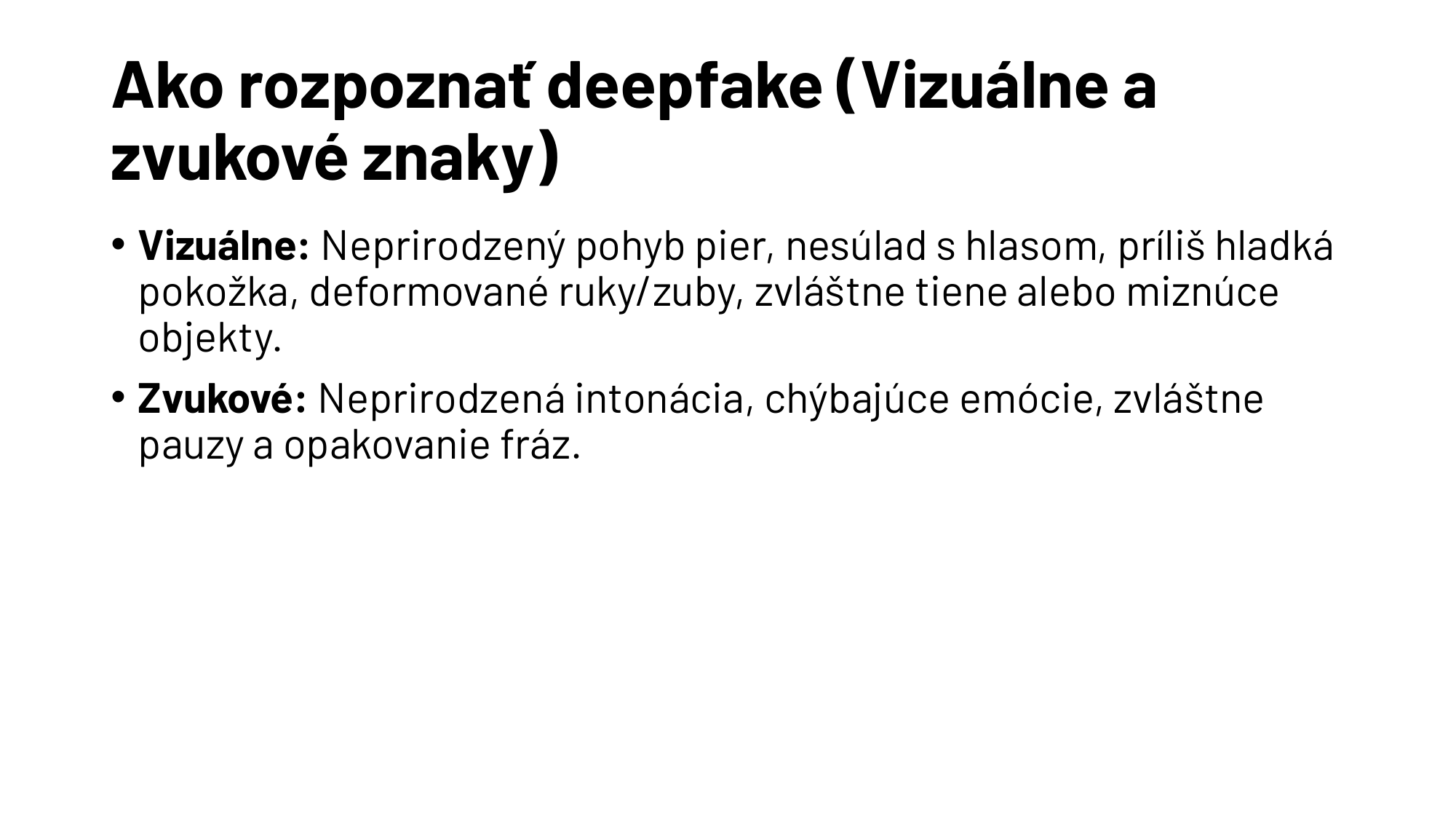

# Ako rozpoznať deepfake (Vizuálne a zvukové znaky)
Vizuálne: Neprirodzený pohyb pier, nesúlad s hlasom, príliš hladká pokožka, deformované ruky/zuby, zvláštne tiene alebo miznúce objekty.
Zvukové: Neprirodzená intonácia, chýbajúce emócie, zvláštne pauzy a opakovanie fráz.